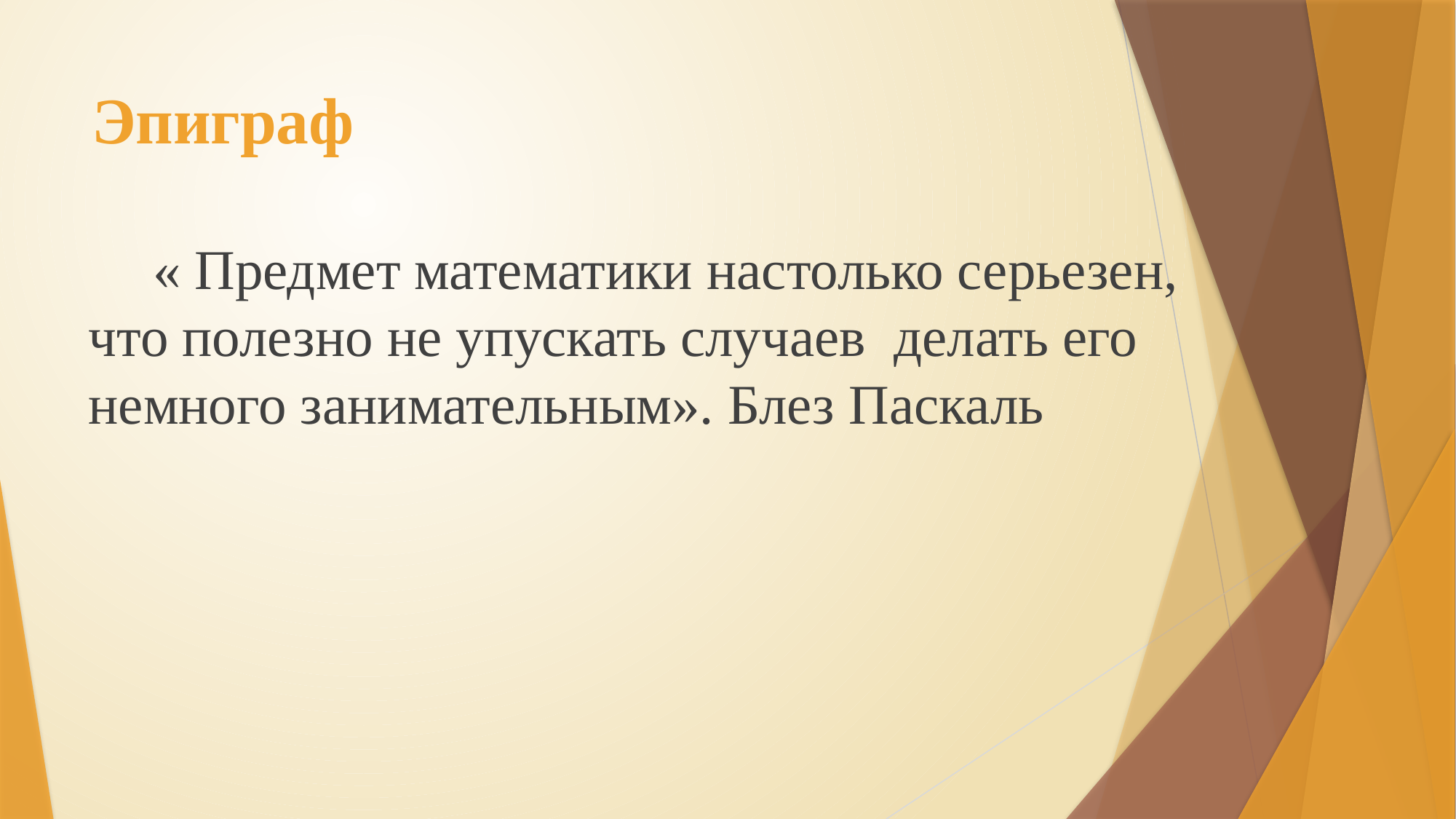

# Эпиграф
« Предмет математики настолько серьезен, что полезно не упускать случаев  делать его немного занимательным». Блез Паскаль